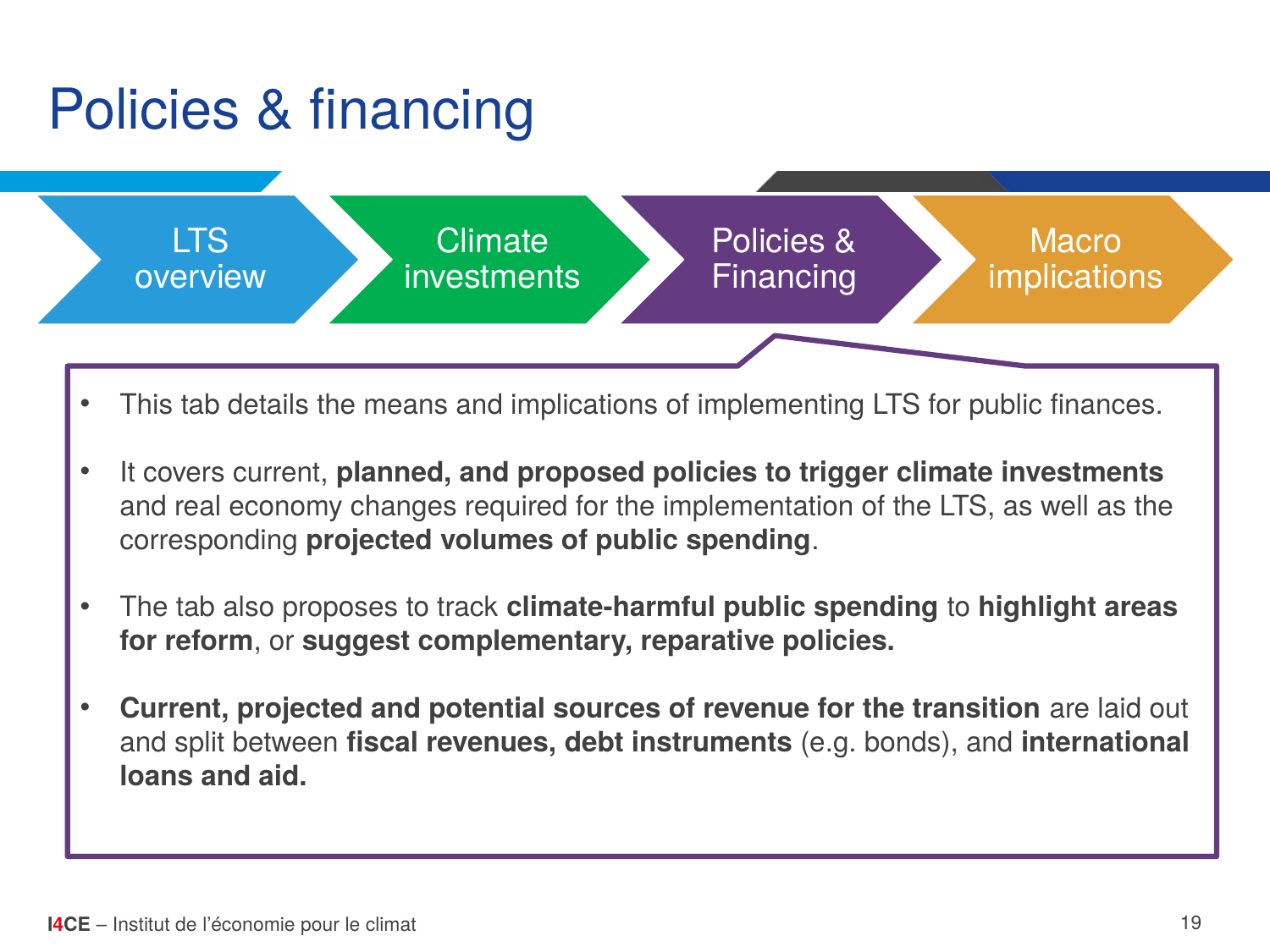

# Policies & financing
LTS overview
Climate investments
Policies & Financing
Macro implications
This tab details the means and implications of implementing LTS for public finances.

It covers current, planned, and proposed policies to trigger climate investments and real economy changes required for the implementation of the LTS, as well as the corresponding projected volumes of public spending.

The tab also proposes to track climate-harmful public spending to highlight areas for reform, or suggest complementary, reparative policies.

Current, projected and potential sources of revenue for the transition are laid out and split between fiscal revenues, debt instruments (e.g. bonds), and international loans and aid.